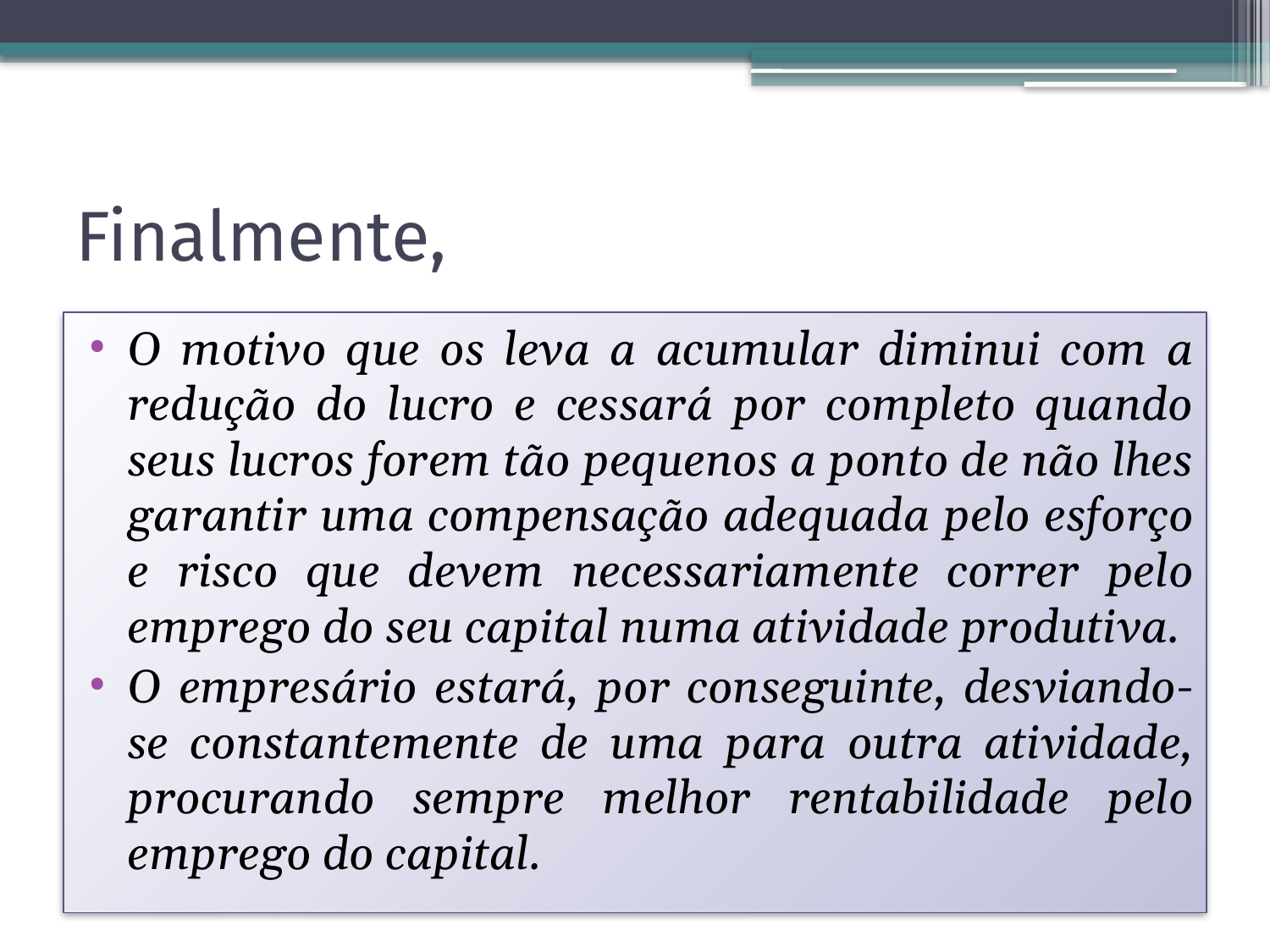

# Finalmente,
O motivo que os leva a acumular diminui com a redução do lucro e cessará por completo quando seus lucros forem tão pequenos a ponto de não lhes garantir uma compensação adequada pelo esforço e risco que devem necessariamente correr pelo emprego do seu capital numa atividade produtiva.
O empresário estará, por conseguinte, desviando-se constantemente de uma para outra atividade, procurando sempre melhor rentabilidade pelo emprego do capital.